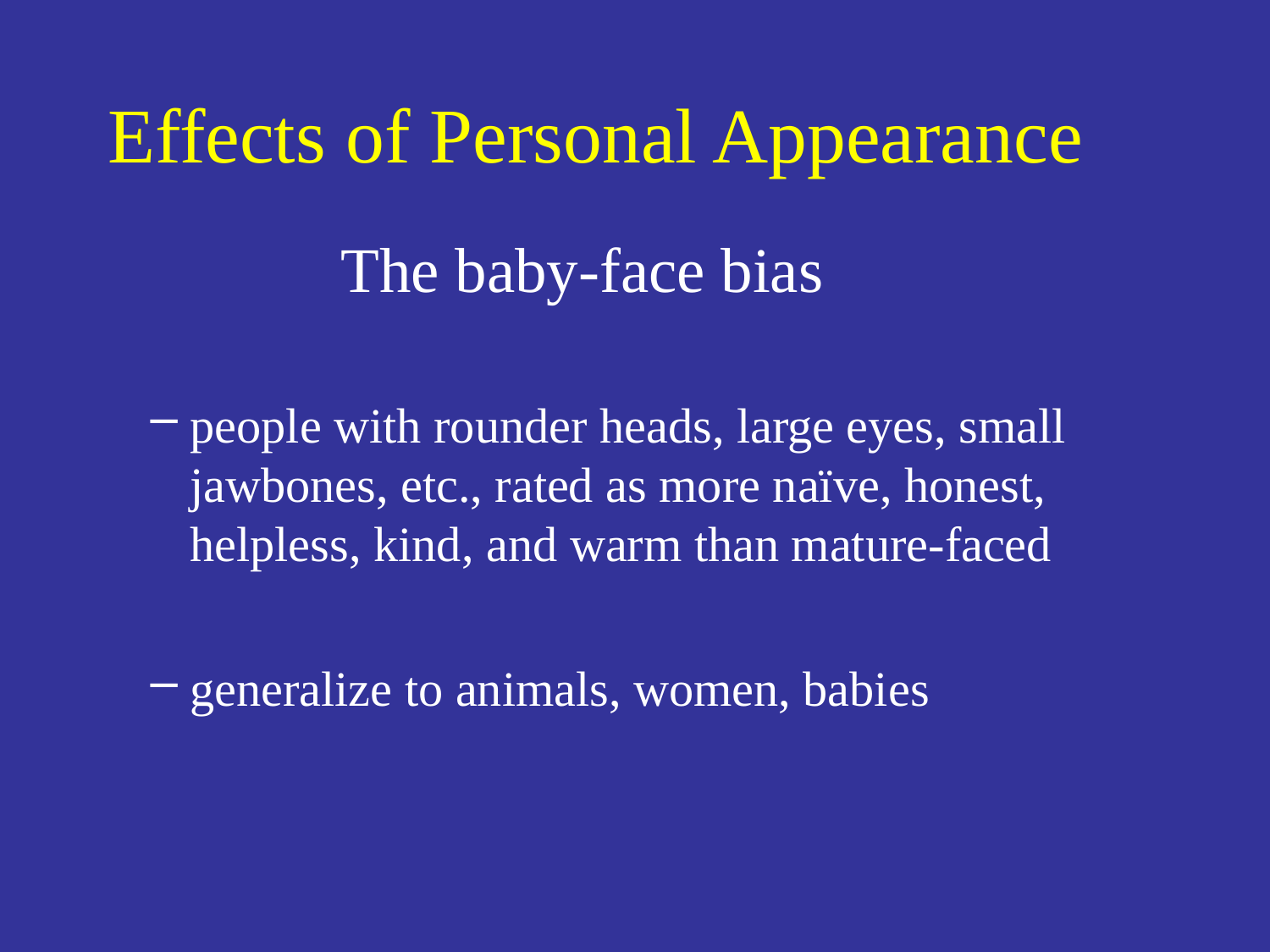

# Effects of Personal Appearance
The baby-face bias

people with rounder heads, large eyes, small jawbones, etc., rated as more naïve, honest, helpless, kind, and warm than mature-faced

generalize to animals, women, babies